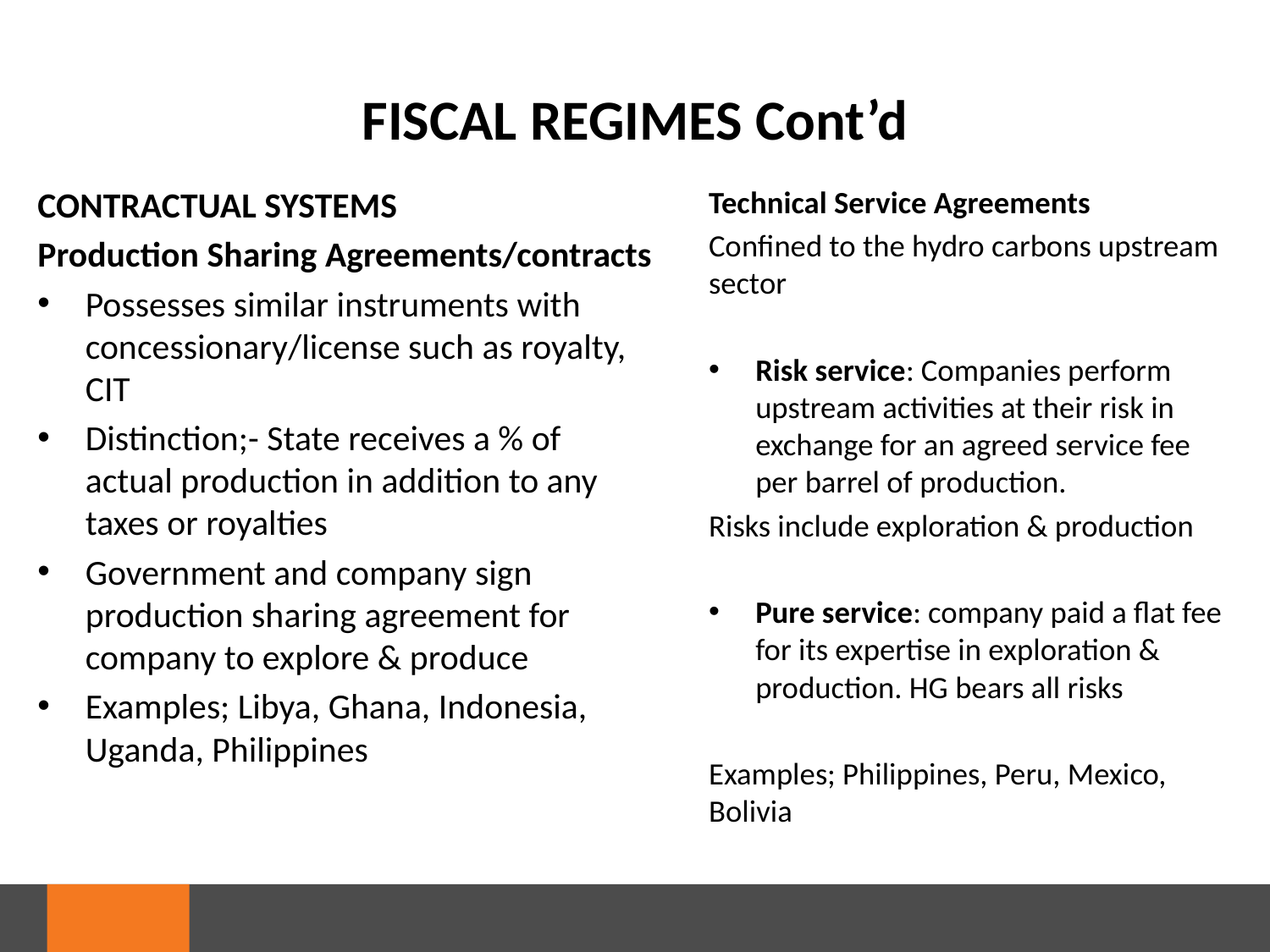

# FISCAL REGIMES Cont’d
CONTRACTUAL SYSTEMS
Production Sharing Agreements/contracts
Possesses similar instruments with concessionary/license such as royalty, CIT
Distinction;- State receives a % of actual production in addition to any taxes or royalties
Government and company sign production sharing agreement for company to explore & produce
Examples; Libya, Ghana, Indonesia, Uganda, Philippines
Technical Service Agreements
Confined to the hydro carbons upstream sector

Risk service: Companies perform upstream activities at their risk in exchange for an agreed service fee per barrel of production.
Risks include exploration & production

Pure service: company paid a flat fee for its expertise in exploration & production. HG bears all risks

Examples; Philippines, Peru, Mexico, Bolivia